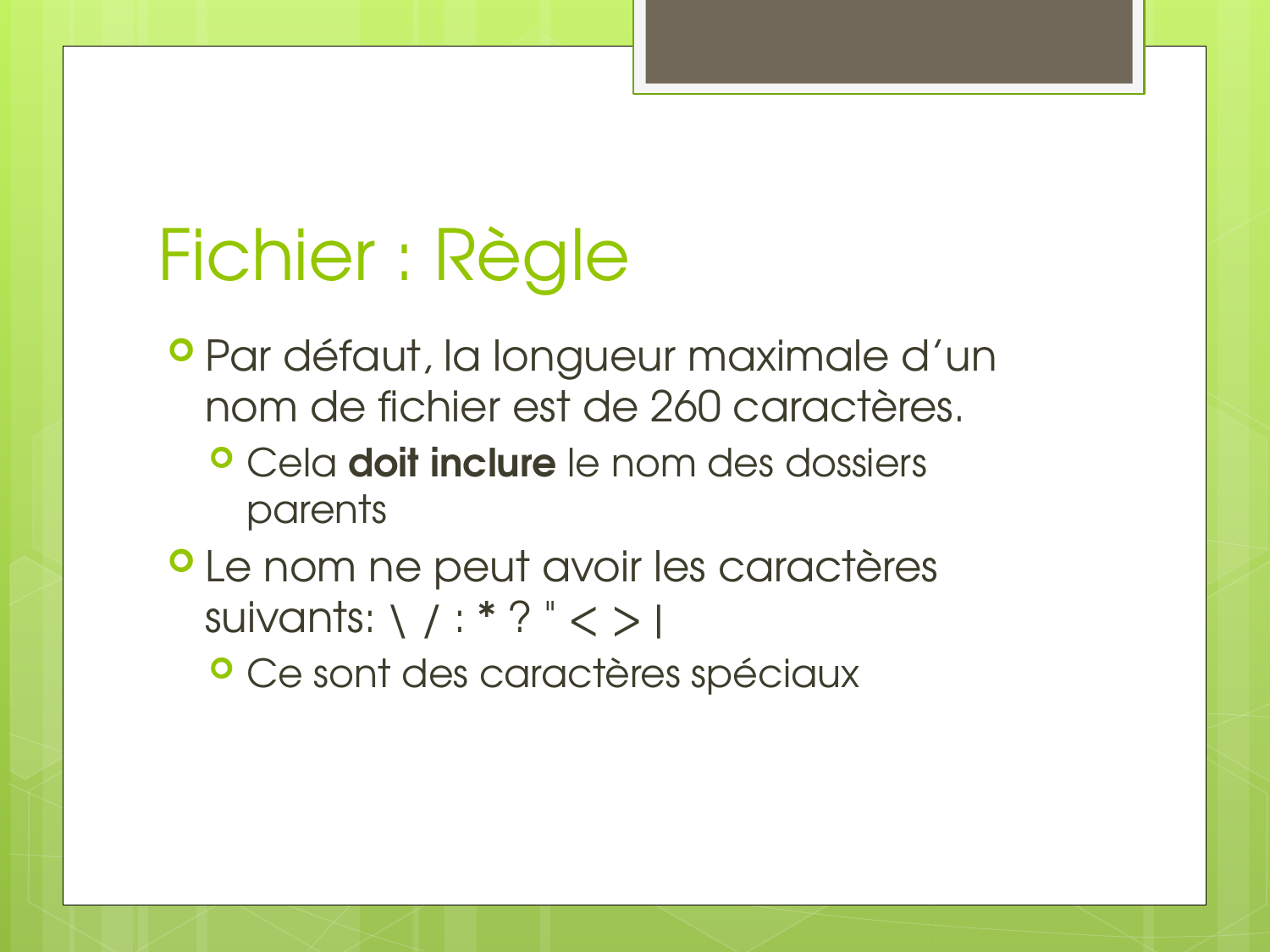

# Fichier : Règle
Par défaut, la longueur maximale d’un nom de fichier est de 260 caractères.
Cela doit inclure le nom des dossiers parents
Le nom ne peut avoir les caractères suivants: \ / : * ? " < > |
Ce sont des caractères spéciaux